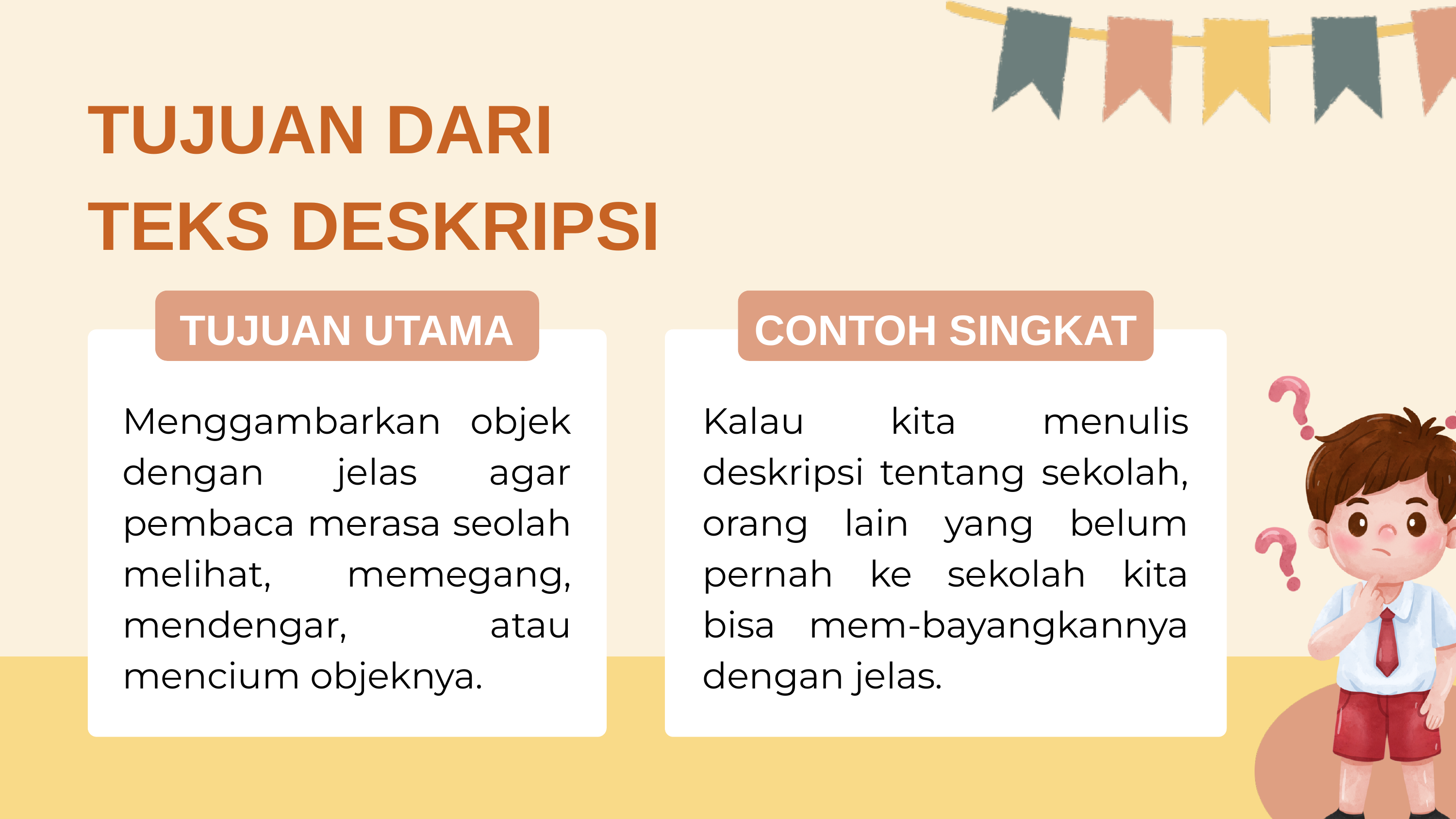

TUJUAN DARI
TEKS DESKRIPSI

TUJUAN UTAMA
CONTOH SINGKAT

Menggambarkan objek dengan jelas agar pembaca merasa seolah melihat, memegang, mendengar, atau mencium objeknya.
Kalau kita menulis deskripsi tentang sekolah, orang lain yang belum pernah ke sekolah kita bisa mem-bayangkannya dengan jelas.